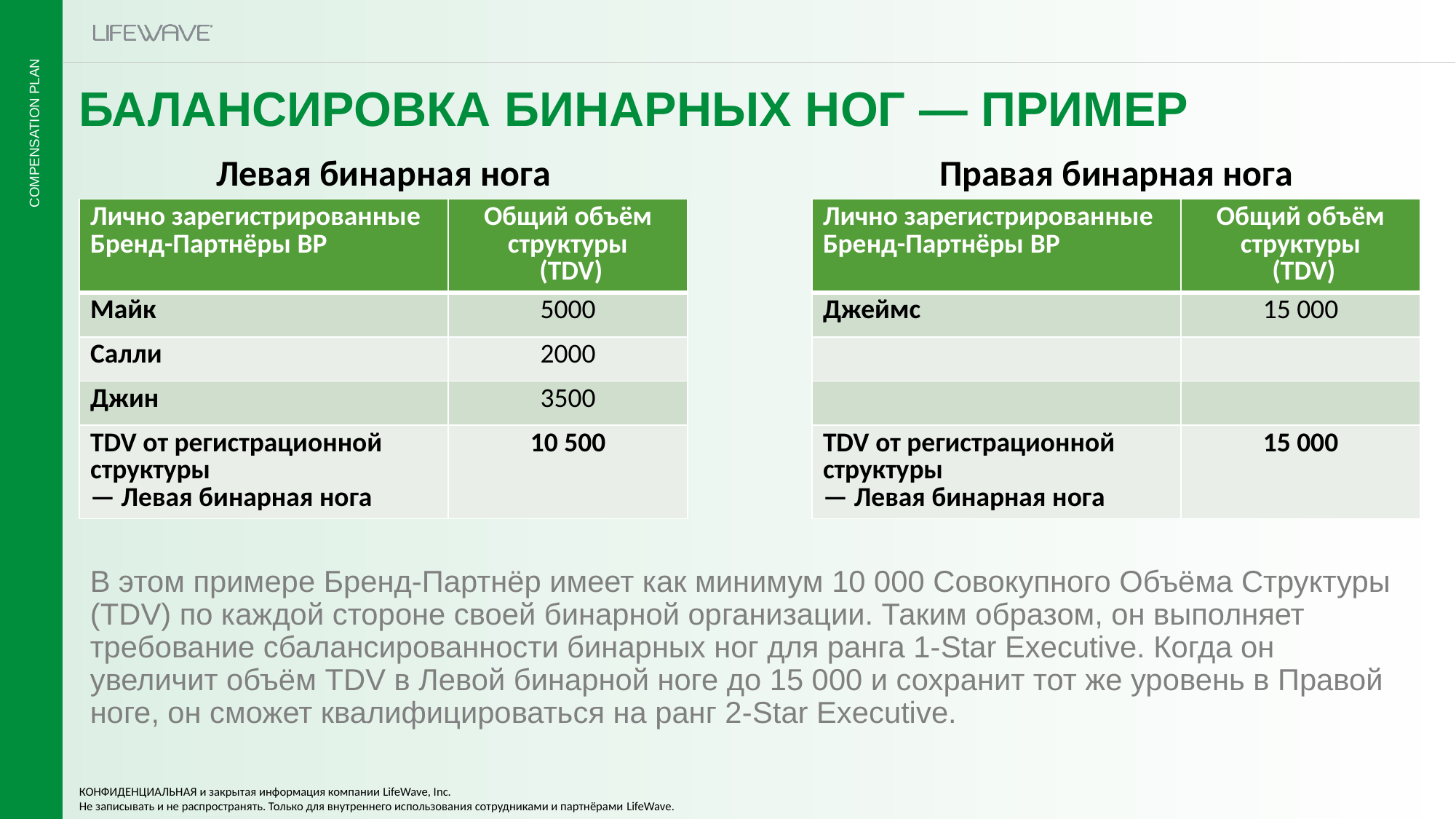

БАЛАНСИРОВКА БИНАРНЫХ НОГ — ПРИМЕР
Правая бинарная нога
Левая бинарная нога
| Лично зарегистрированные Бренд-Партнёры BP | Общий объём структуры (TDV) |
| --- | --- |
| Майк | 5000 |
| Салли | 2000 |
| Джин | 3500 |
| TDV от регистрационной структуры — Левая бинарная нога | 10 500 |
| Лично зарегистрированные Бренд-Партнёры BP | Общий объём структуры (TDV) |
| --- | --- |
| Джеймс | 15 000 |
|  |  |
|  |  |
| TDV от регистрационной структуры — Левая бинарная нога | 15 000 |
В этом примере Бренд-Партнёр имеет как минимум 10 000 Совокупного Объёма Структуры (TDV) по каждой стороне своей бинарной организации. Таким образом, он выполняет требование сбалансированности бинарных ног для ранга 1-Star Executive. Когда он увеличит объём TDV в Левой бинарной ноге до 15 000 и сохранит тот же уровень в Правой ноге, он сможет квалифицироваться на ранг 2-Star Executive.
КОНФИДЕНЦИАЛЬНАЯ и закрытая информация компании LifeWave, Inc.
Не записывать и не распространять. Только для внутреннего использования сотрудниками и партнёрами LifeWave.